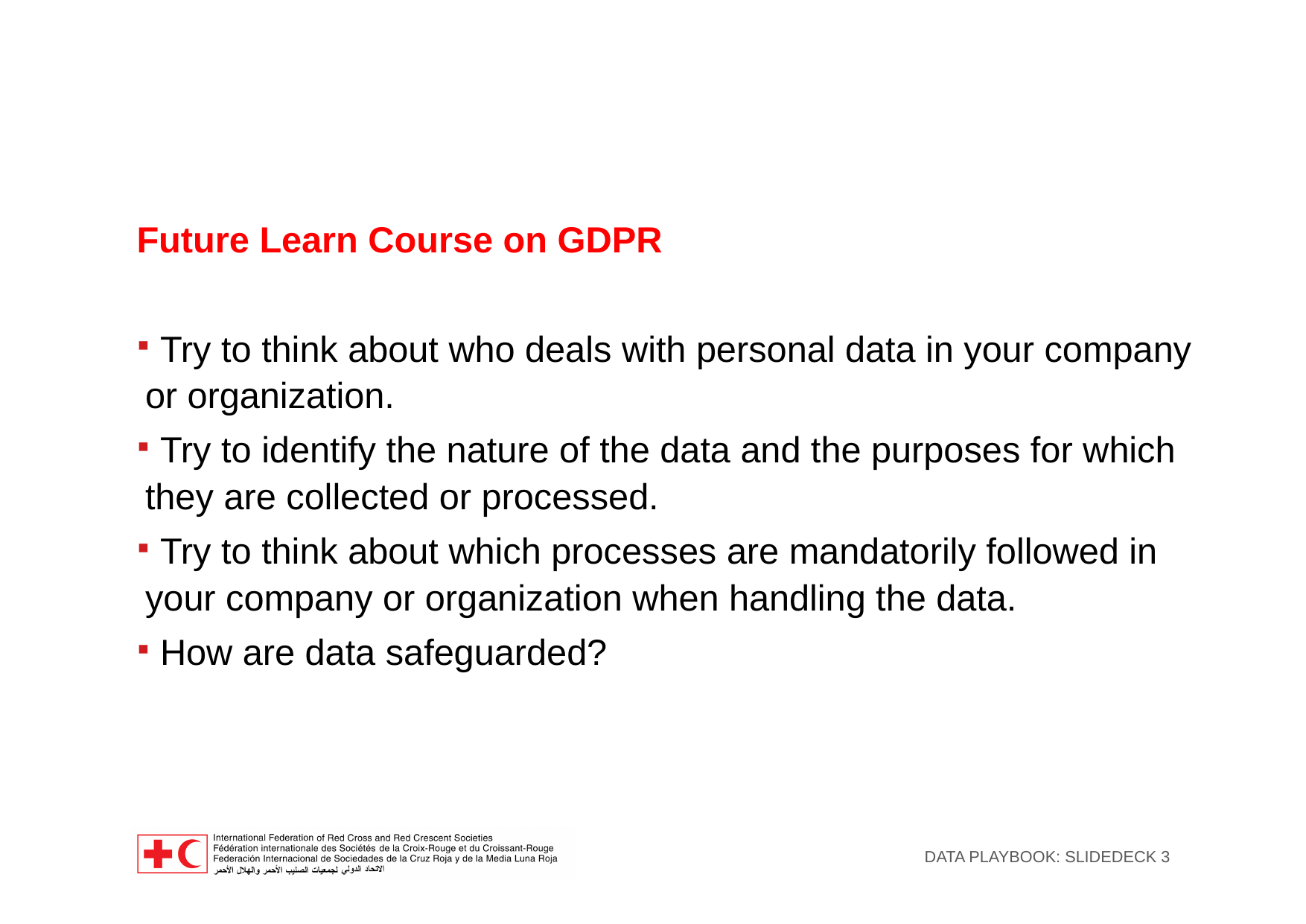

Future Learn Course on GDPR

 Try to think about who deals with personal data in your company or organization.
 Try to identify the nature of the data and the purposes for which they are collected or processed.
 Try to think about which processes are mandatorily followed in your company or organization when handling the data.
 How are data safeguarded?